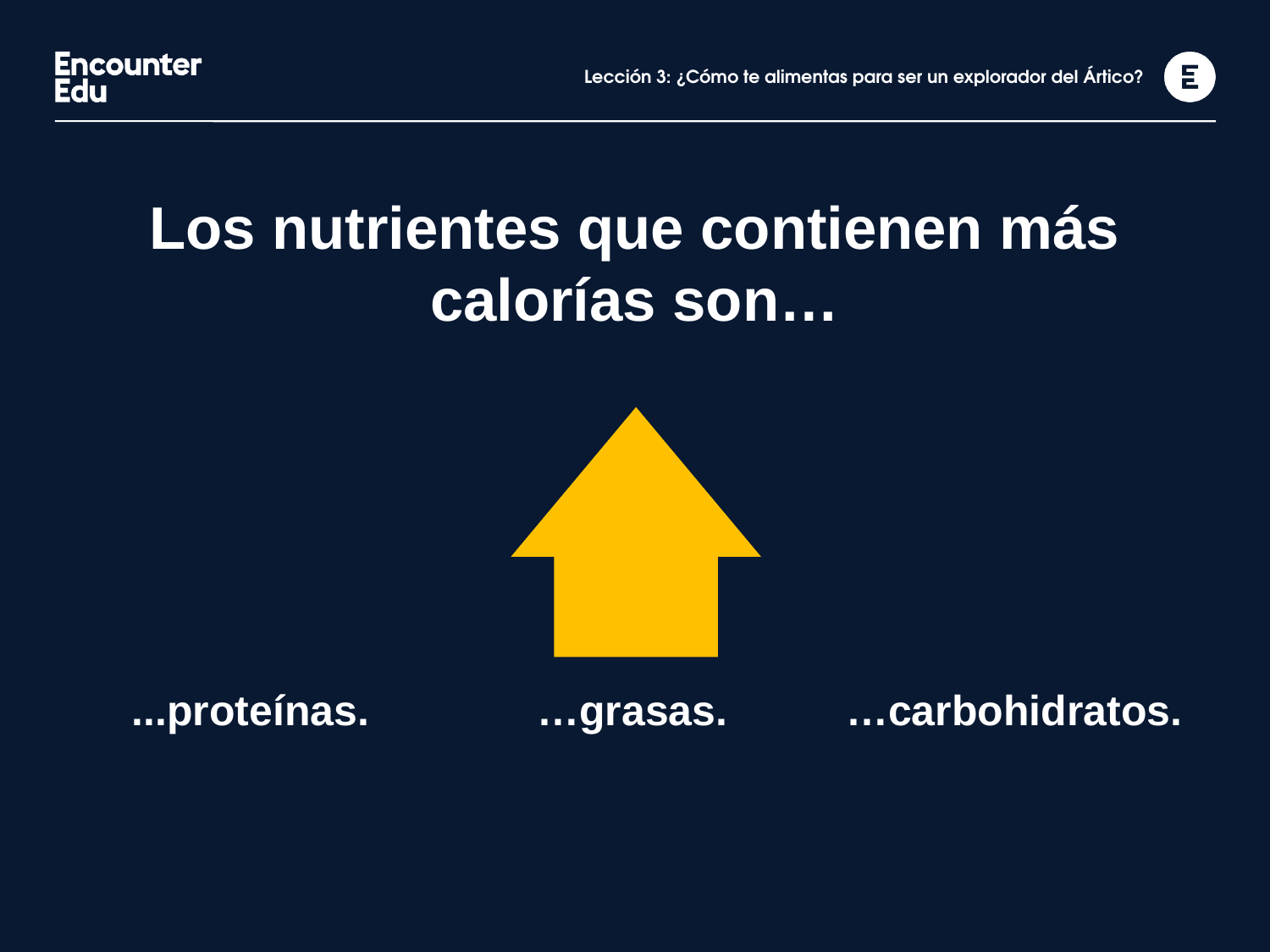

# Lección 3: ¿Cómo te alimentas para ser un explorador del Ártico?
Los nutrientes que contienen más calorías son…

| ...proteínas. | …grasas. | …carbohidratos. |
| --- | --- | --- |